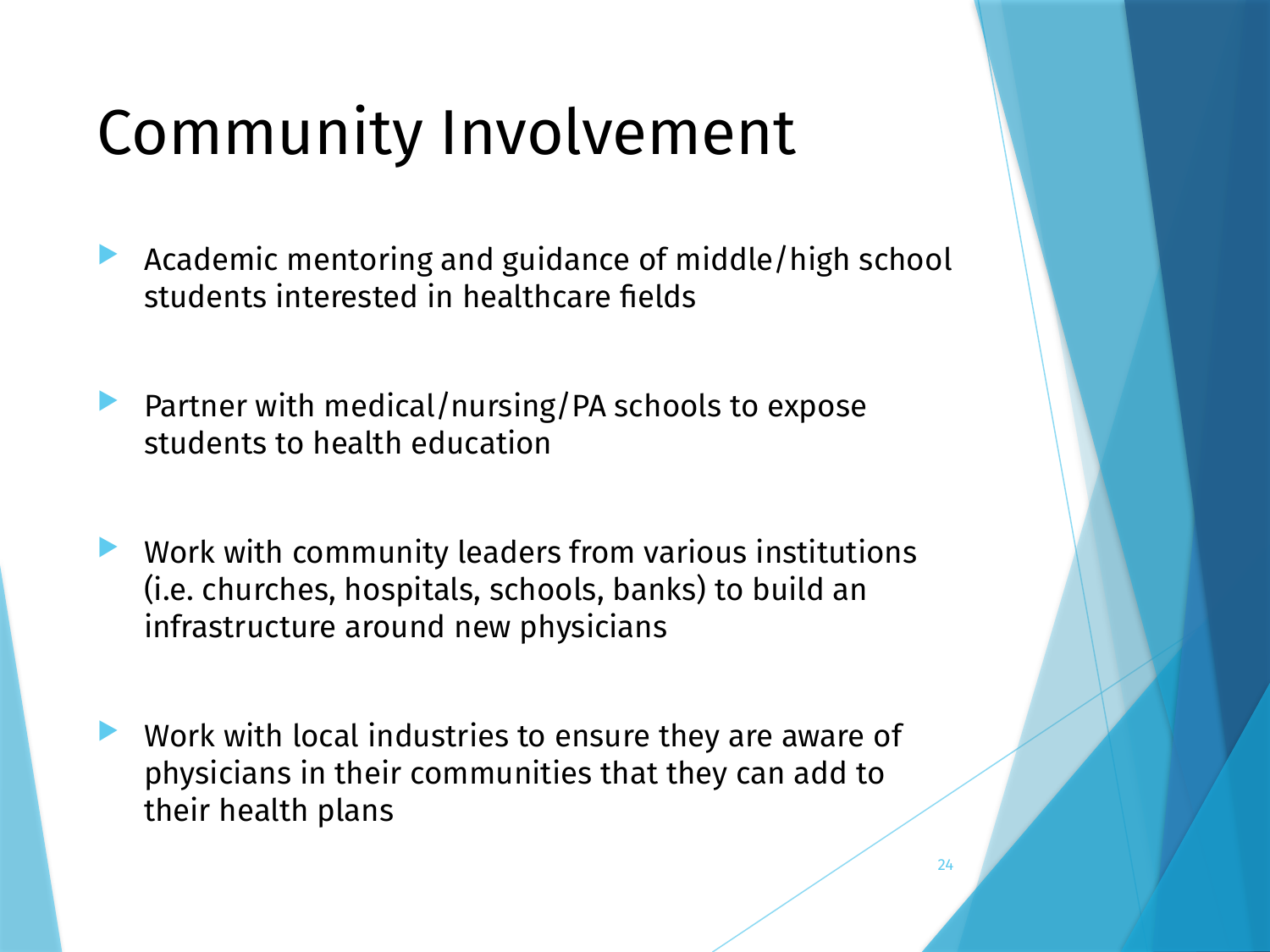

# Community Involvement
Academic mentoring and guidance of middle/high school students interested in healthcare fields

Partner with medical/nursing/PA schools to expose students to health education

Work with community leaders from various institutions (i.e. churches, hospitals, schools, banks) to build an infrastructure around new physicians

Work with local industries to ensure they are aware of physicians in their communities that they can add to their health plans

24